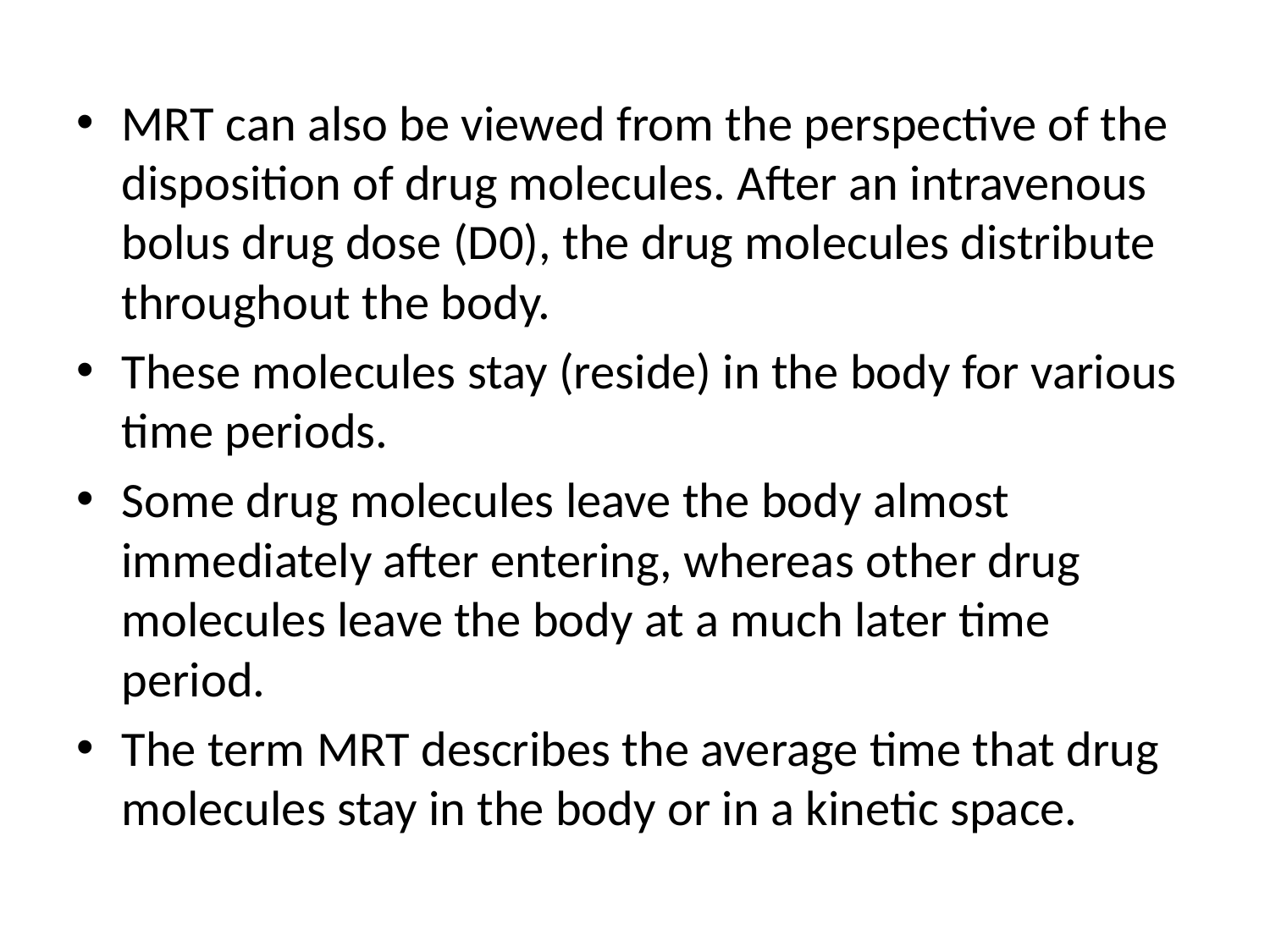

MRT can also be viewed from the perspective of the disposition of drug molecules. After an intravenous bolus drug dose (D0), the drug molecules distribute throughout the body.
These molecules stay (reside) in the body for various time periods.
Some drug molecules leave the body almost immediately after entering, whereas other drug molecules leave the body at a much later time period.
The term MRT describes the average time that drug molecules stay in the body or in a kinetic space.